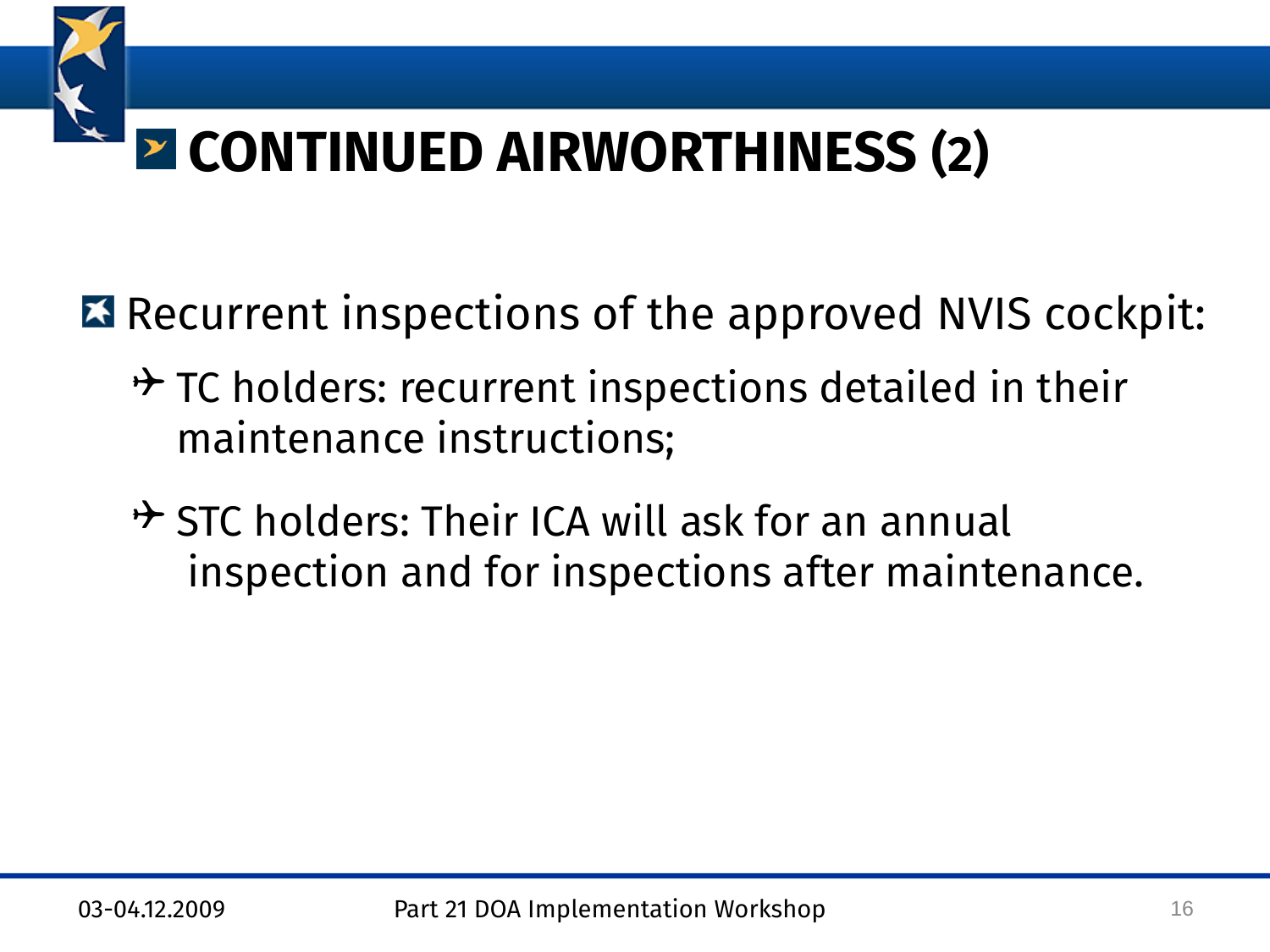

CONTINUED AIRWORTHINESS (2)
 Recurrent inspections of the approved NVIS cockpit:
 TC holders: recurrent inspections detailed in their
    maintenance instructions;
 STC holders: Their ICA will ask for an annual
     inspection and for inspections after maintenance.
16
03-04.12.2009
Part 21 DOA Implementation Workshop